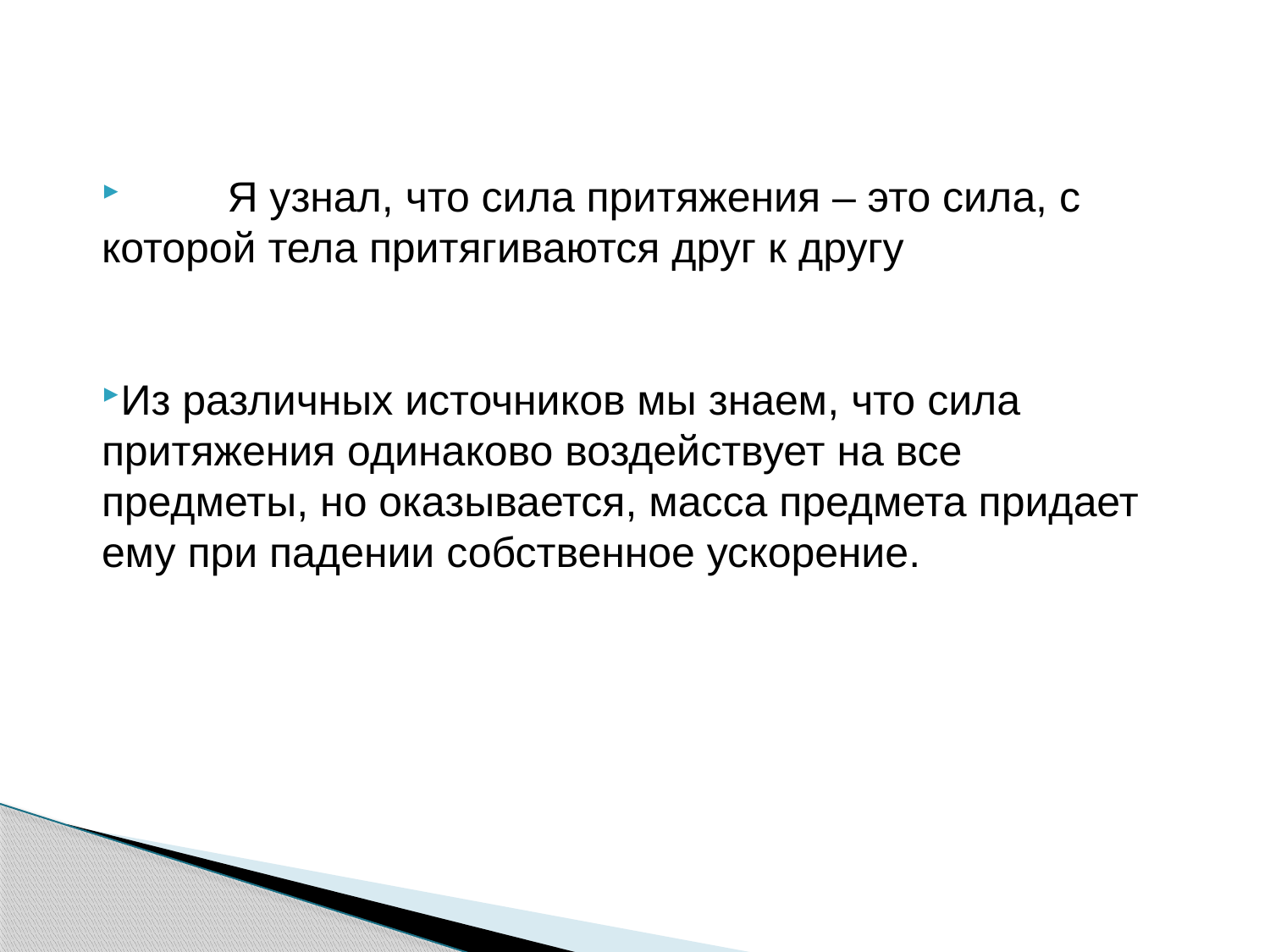

Я узнал, что сила притяжения – это сила, с которой тела притягиваются друг к другу

Из различных источников мы знаем, что сила притяжения одинаково воздействует на все предметы, но оказывается, масса предмета придает ему при падении собственное ускорение.

17